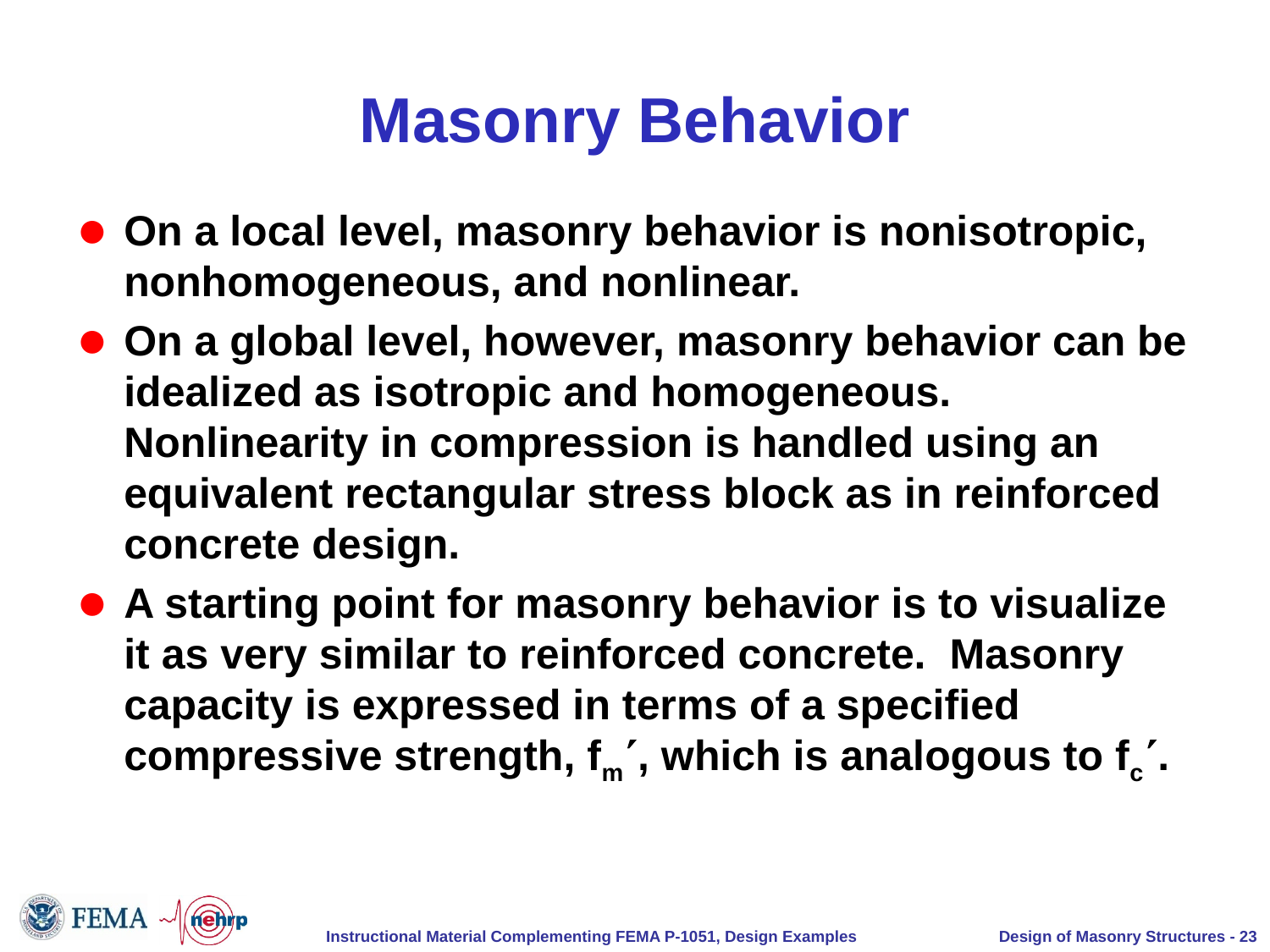

# Masonry Behavior
On a local level, masonry behavior is nonisotropic, nonhomogeneous, and nonlinear.
On a global level, however, masonry behavior can be idealized as isotropic and homogeneous. Nonlinearity in compression is handled using an equivalent rectangular stress block as in reinforced concrete design.
A starting point for masonry behavior is to visualize it as very similar to reinforced concrete.  Masonry capacity is expressed in terms of a specified compressive strength, fm′, which is analogous to fc′.
Design of Masonry Structures - 23
Instructional Material Complementing FEMA P-1051, Design Examples